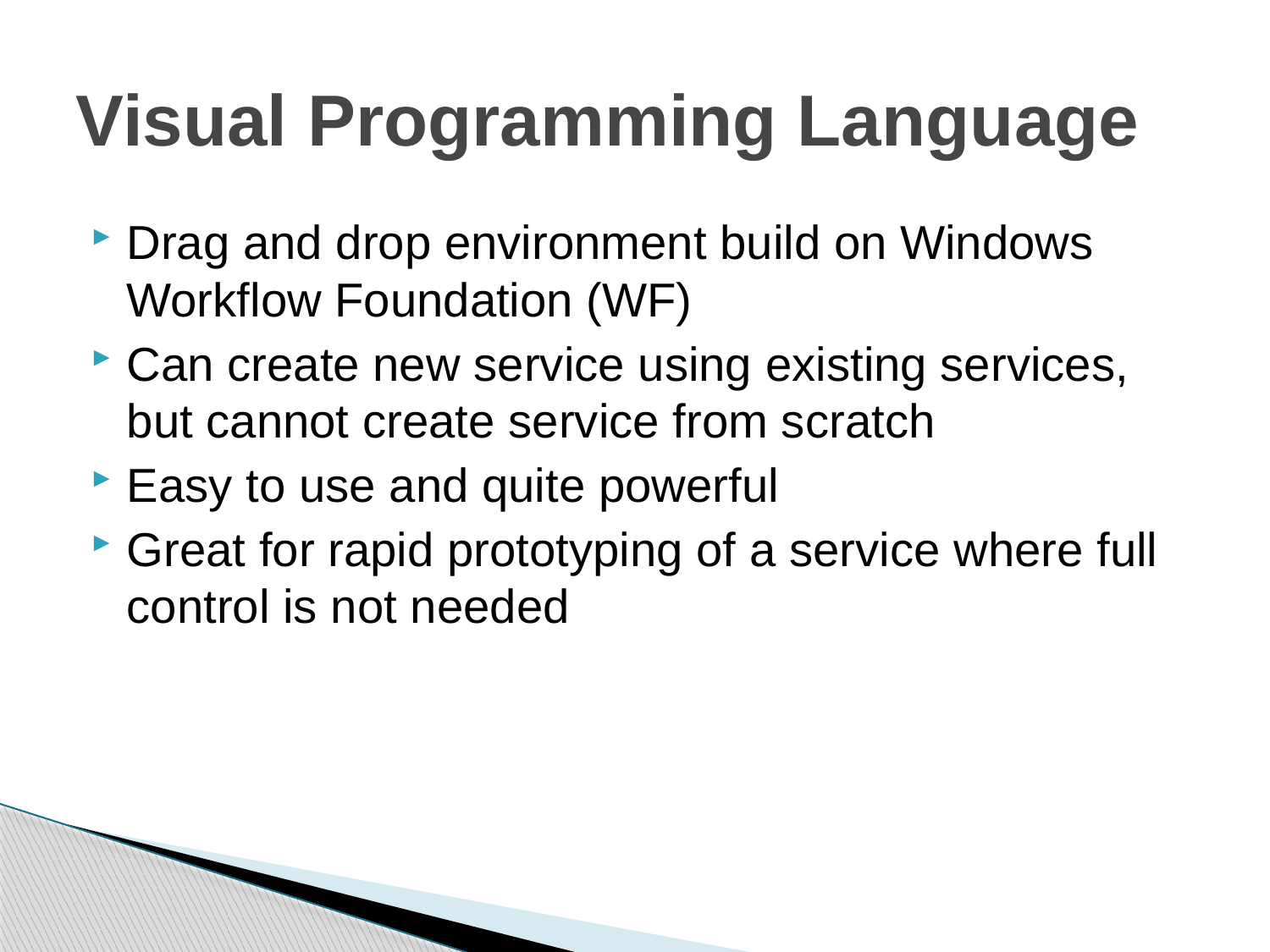

# Visual Programming Language
Drag and drop environment build on Windows Workflow Foundation (WF)
Can create new service using existing services, but cannot create service from scratch
Easy to use and quite powerful
Great for rapid prototyping of a service where full control is not needed